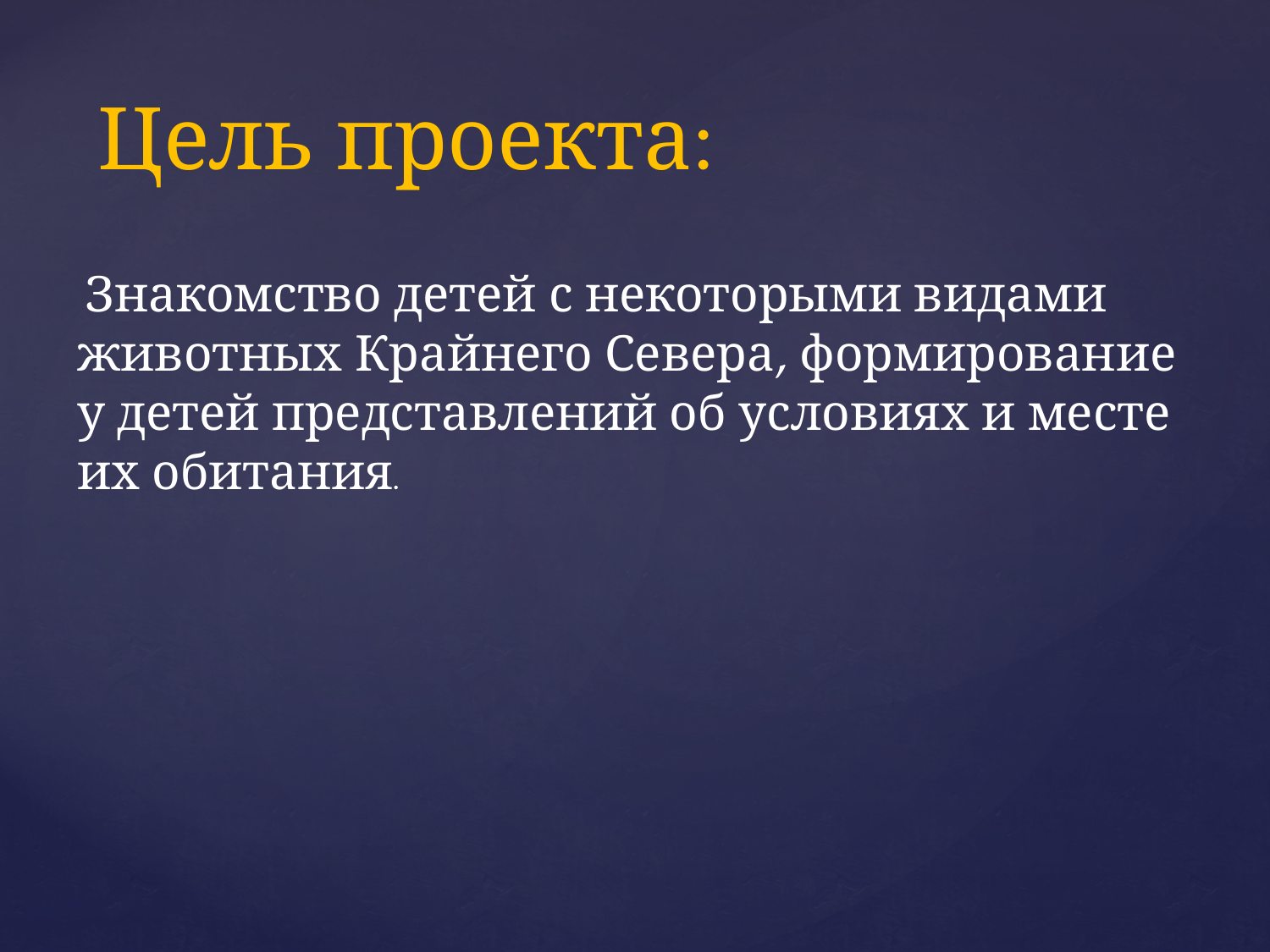

# Цель проекта:
 Знакомство детей с некоторыми видами животных Крайнего Севера, формирование у детей представлений об условиях и месте их обитания.